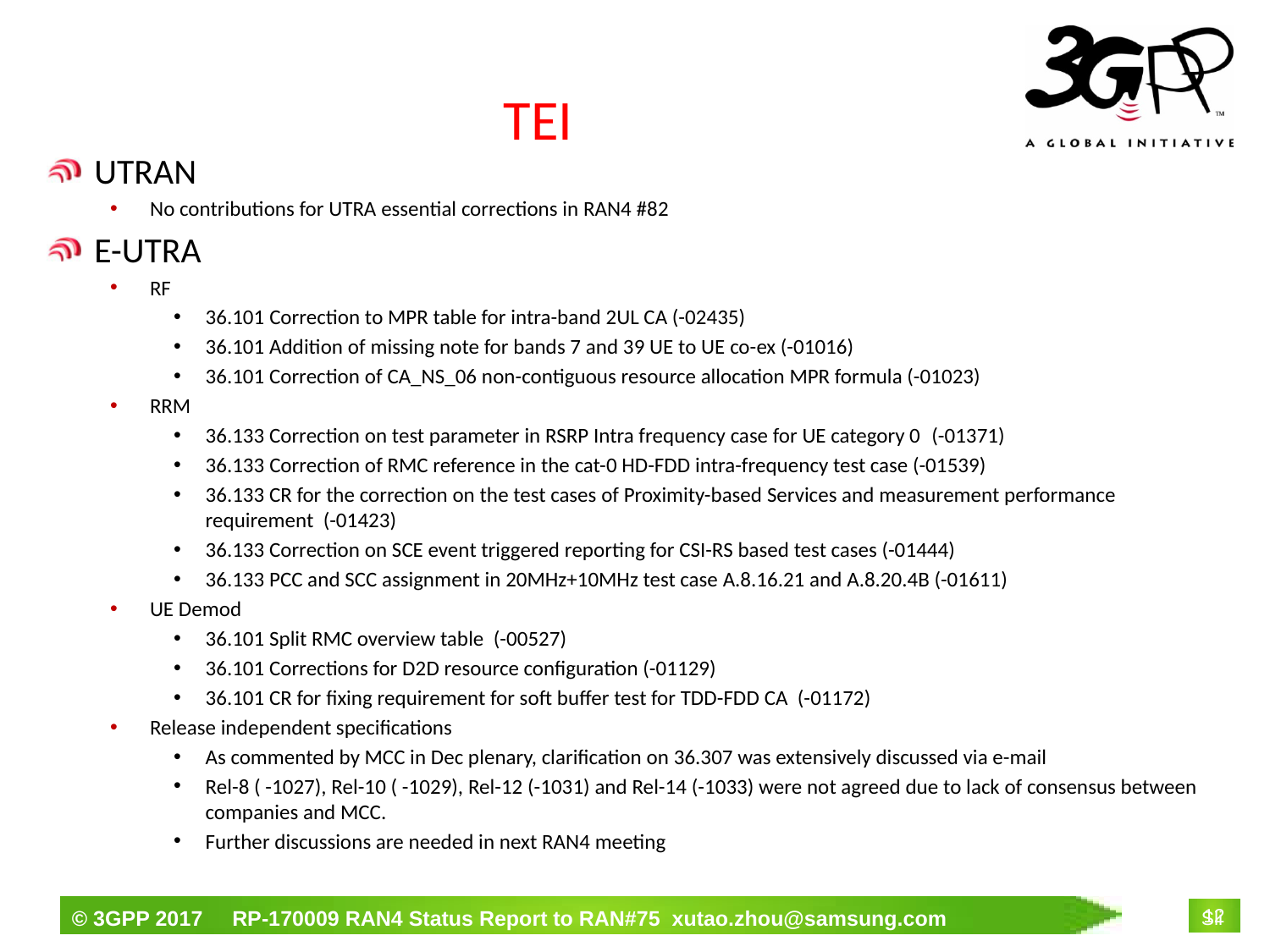

# TEI
UTRAN
No contributions for UTRA essential corrections in RAN4 #82
E-UTRA
RF
36.101 Correction to MPR table for intra-band 2UL CA (-02435)
36.101 Addition of missing note for bands 7 and 39 UE to UE co-ex (-01016)
36.101 Correction of CA_NS_06 non-contiguous resource allocation MPR formula (-01023)
RRM
36.133 Correction on test parameter in RSRP Intra frequency case for UE category 0  (-01371)
36.133 Correction of RMC reference in the cat-0 HD-FDD intra-frequency test case (-01539)
36.133 CR for the correction on the test cases of Proximity-based Services and measurement performance requirement  (-01423)
36.133 Correction on SCE event triggered reporting for CSI-RS based test cases (-01444)
36.133 PCC and SCC assignment in 20MHz+10MHz test case A.8.16.21 and A.8.20.4B (-01611)
UE Demod
36.101 Split RMC overview table  (-00527)
36.101 Corrections for D2D resource configuration (-01129)
36.101 CR for fixing requirement for soft buffer test for TDD-FDD CA  (-01172)
Release independent specifications
As commented by MCC in Dec plenary, clarification on 36.307 was extensively discussed via e-mail
Rel-8 ( -1027), Rel-10 ( -1029), Rel-12 (-1031) and Rel-14 (-1033) were not agreed due to lack of consensus between companies and MCC.
Further discussions are needed in next RAN4 meeting
Slide 12